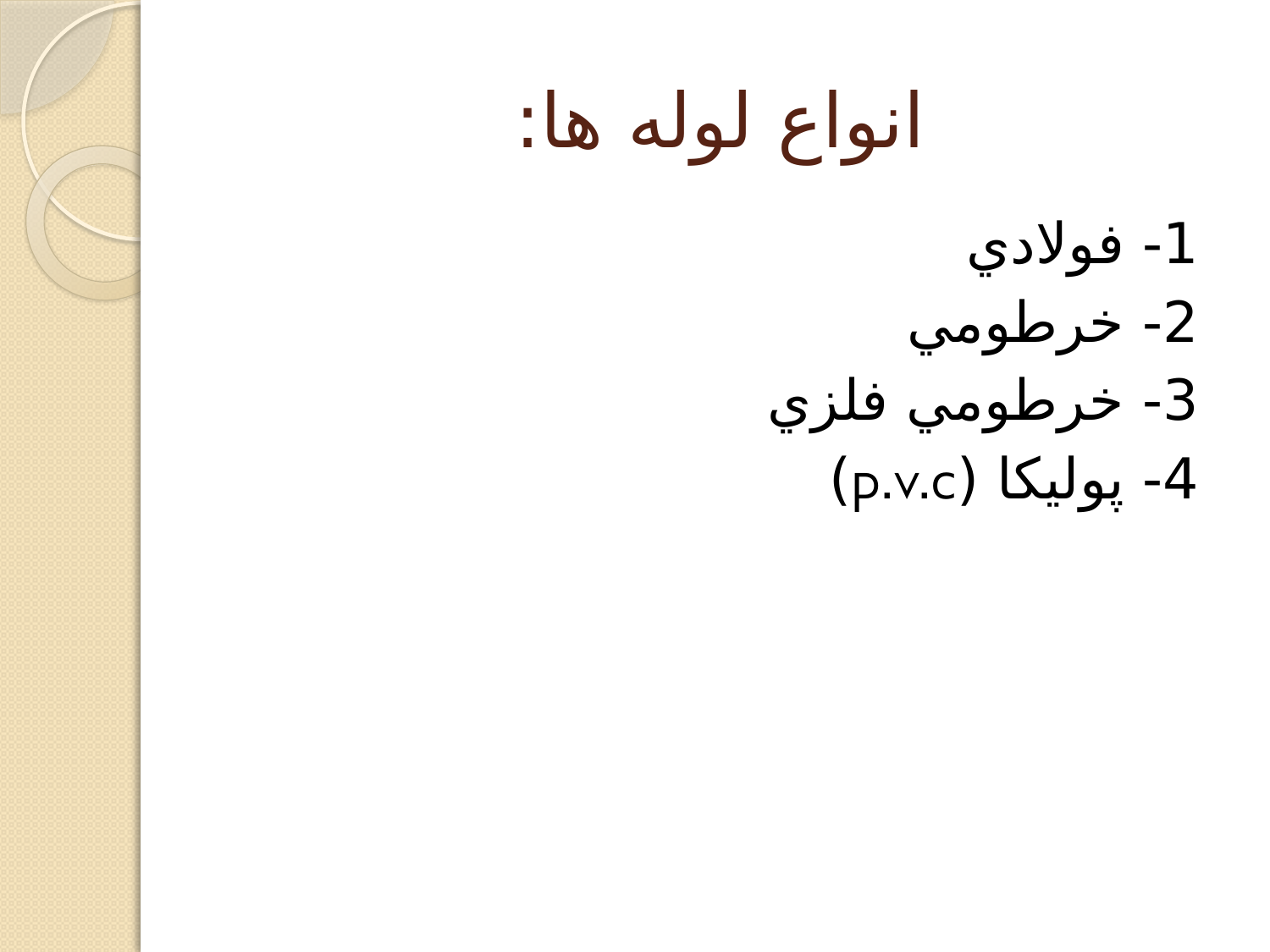

# انواع لوله ها:
 1- فولادي
 2- خرطومي
 3- خرطومي فلزي
 4- پوليكا (p.v.c)